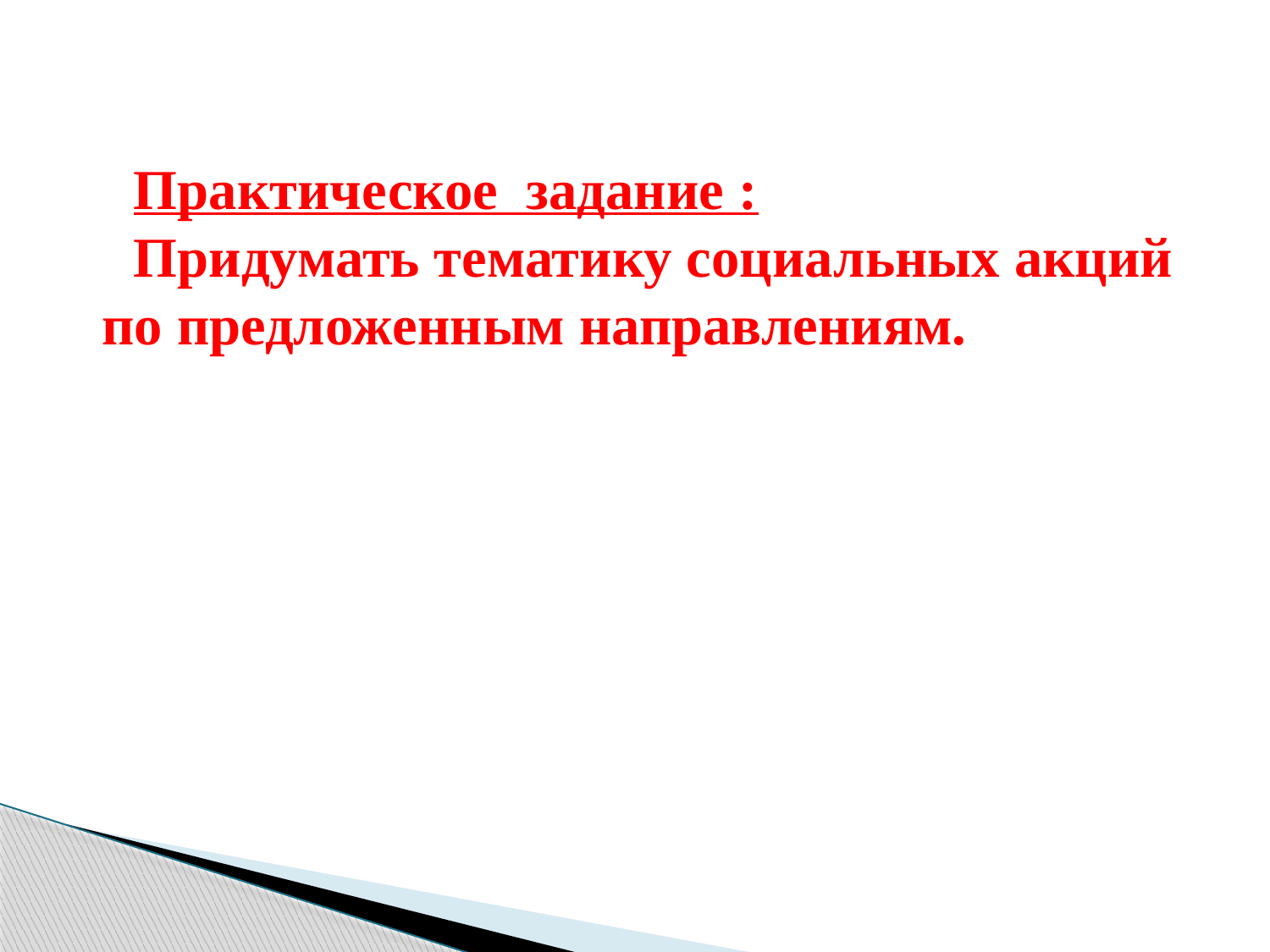

Практическое  задание :
Придумать тематику социальных акций по предложенным направлениям.